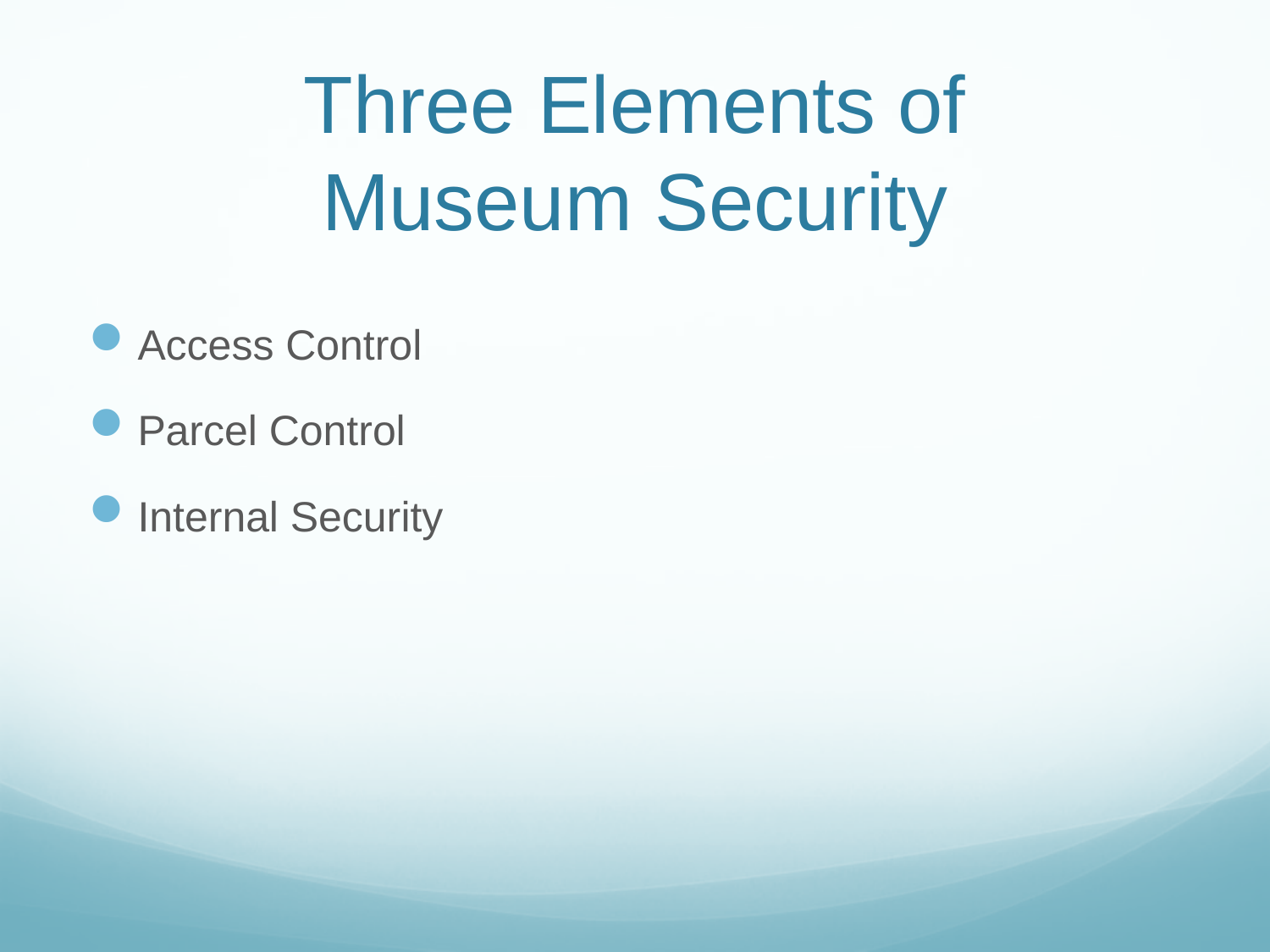

# Three Elements of Museum Security
Access Control
Parcel Control
Internal Security